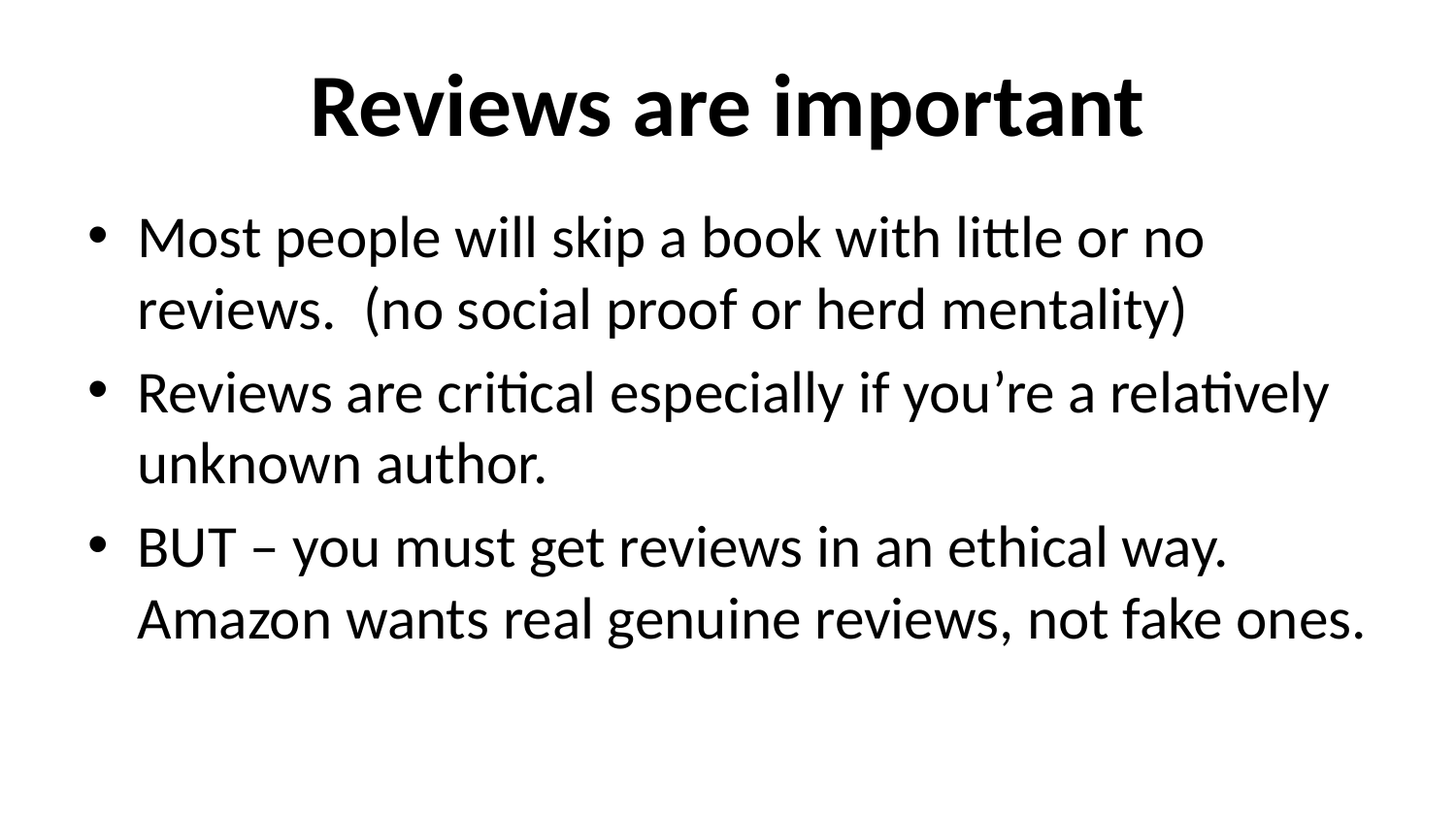

# Reviews are important
Most people will skip a book with little or no reviews.  (no social proof or herd mentality)
Reviews are critical especially if you’re a relatively unknown author.
BUT – you must get reviews in an ethical way.  Amazon wants real genuine reviews, not fake ones.